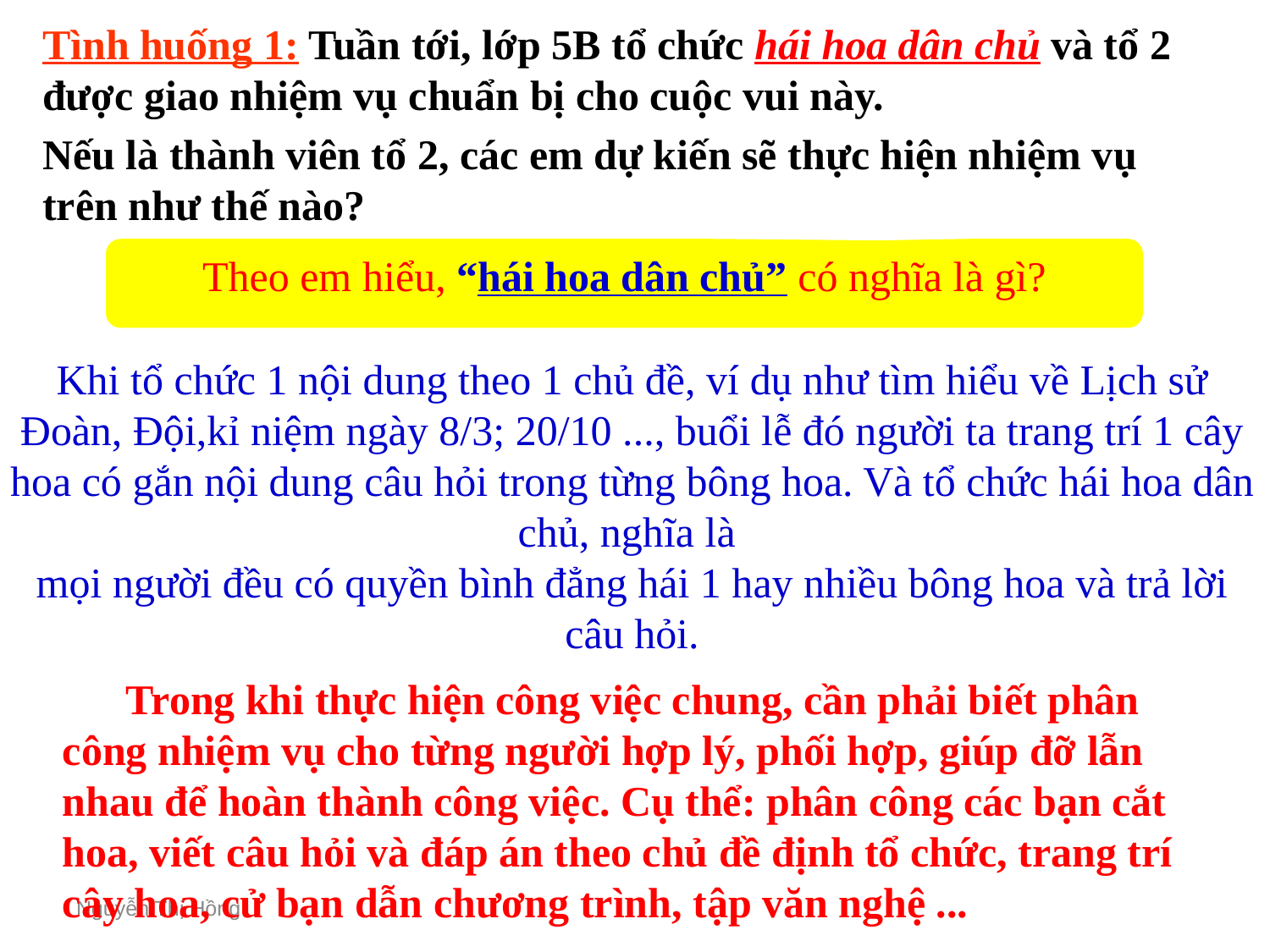

Tình huống 1: Tuần tới, lớp 5B tổ chức hái hoa dân chủ và tổ 2 được giao nhiệm vụ chuẩn bị cho cuộc vui này.
Nếu là thành viên tổ 2, các em dự kiến sẽ thực hiện nhiệm vụ trên như thế nào?
Theo em hiểu, “hái hoa dân chủ” có nghĩa là gì?
Khi tổ chức 1 nội dung theo 1 chủ đề, ví dụ như tìm hiểu về Lịch sử Đoàn, Đội,kỉ niệm ngày 8/3; 20/10 ..., buổi lễ đó người ta trang trí 1 cây hoa có gắn nội dung câu hỏi trong từng bông hoa. Và tổ chức hái hoa dân chủ, nghĩa là
mọi người đều có quyền bình đẳng hái 1 hay nhiều bông hoa và trả lời câu hỏi.
      Trong khi thực hiện công việc chung, cần phải biết phân công nhiệm vụ cho từng người hợp lý, phối hợp, giúp đỡ lẫn nhau để hoàn thành công việc. Cụ thể: phân công các bạn cắt hoa, viết câu hỏi và đáp án theo chủ đề định tổ chức, trang trí cây hoa, cử bạn dẫn chương trình, tập văn nghệ ...
Nguyễn Thị Hồng